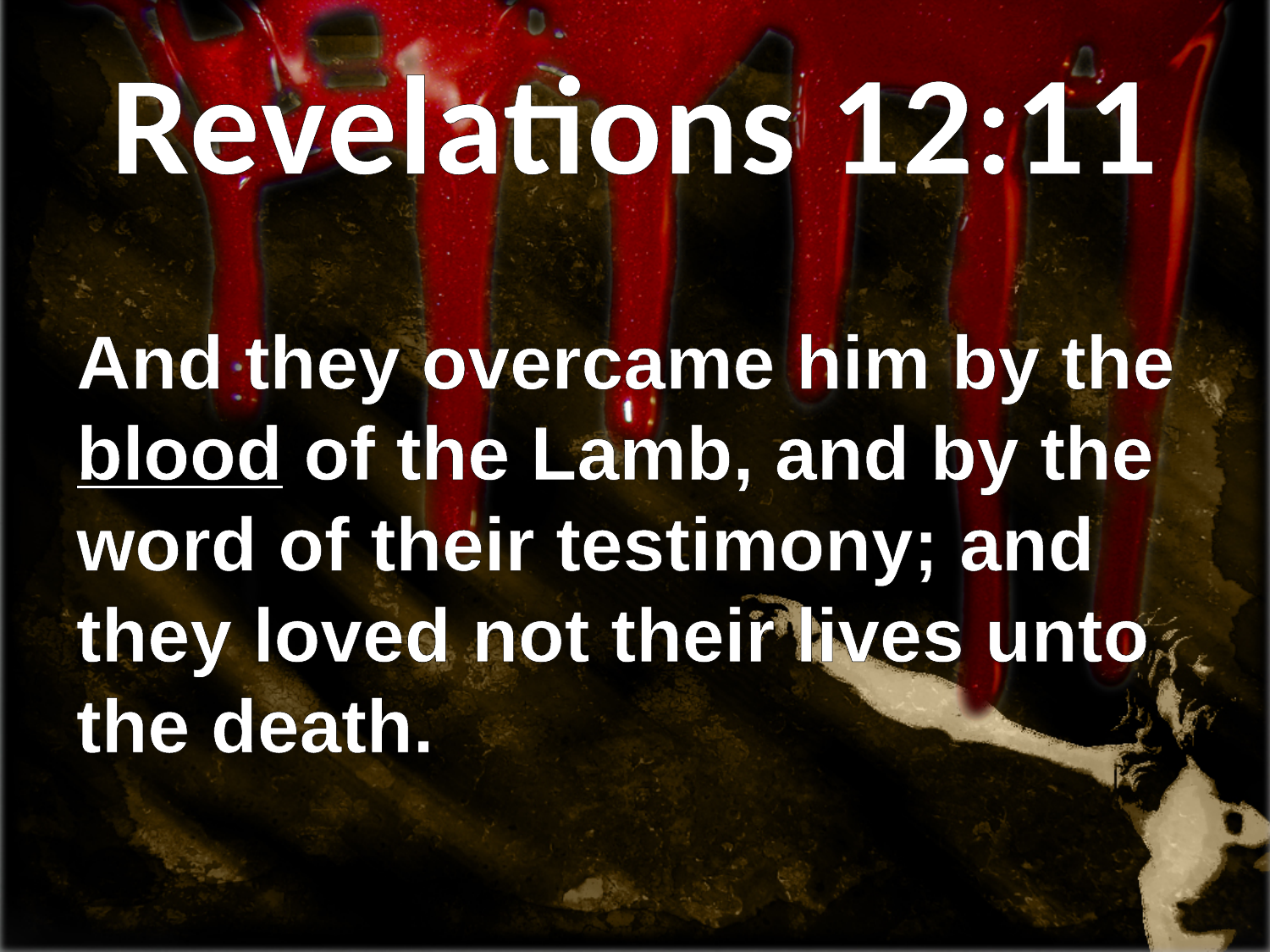

# Revelations 12:11
And they overcame him by the blood of the Lamb, and by the word of their testimony; and they loved not their lives unto the death.